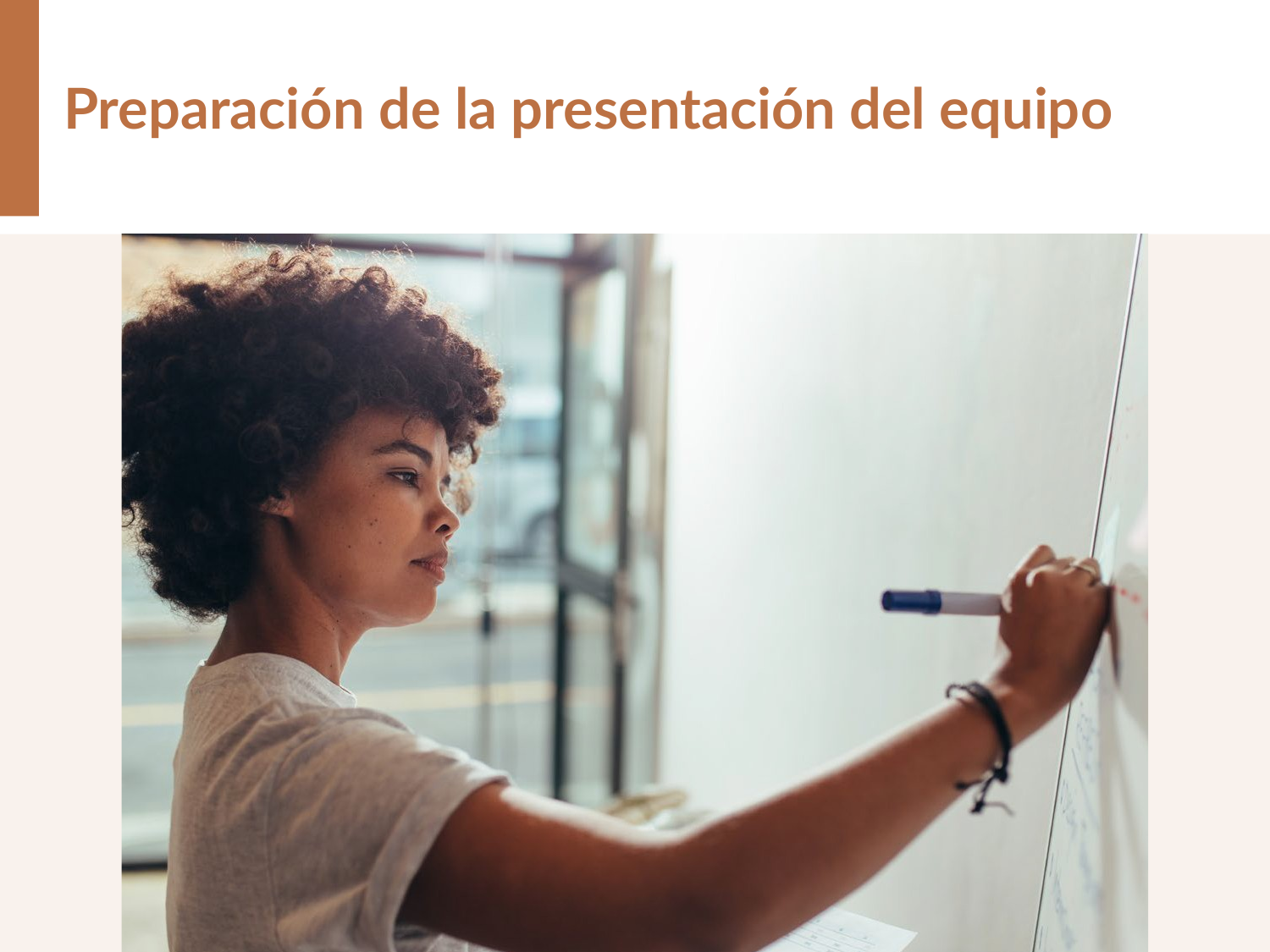

# Preparación de la presentación del equipo